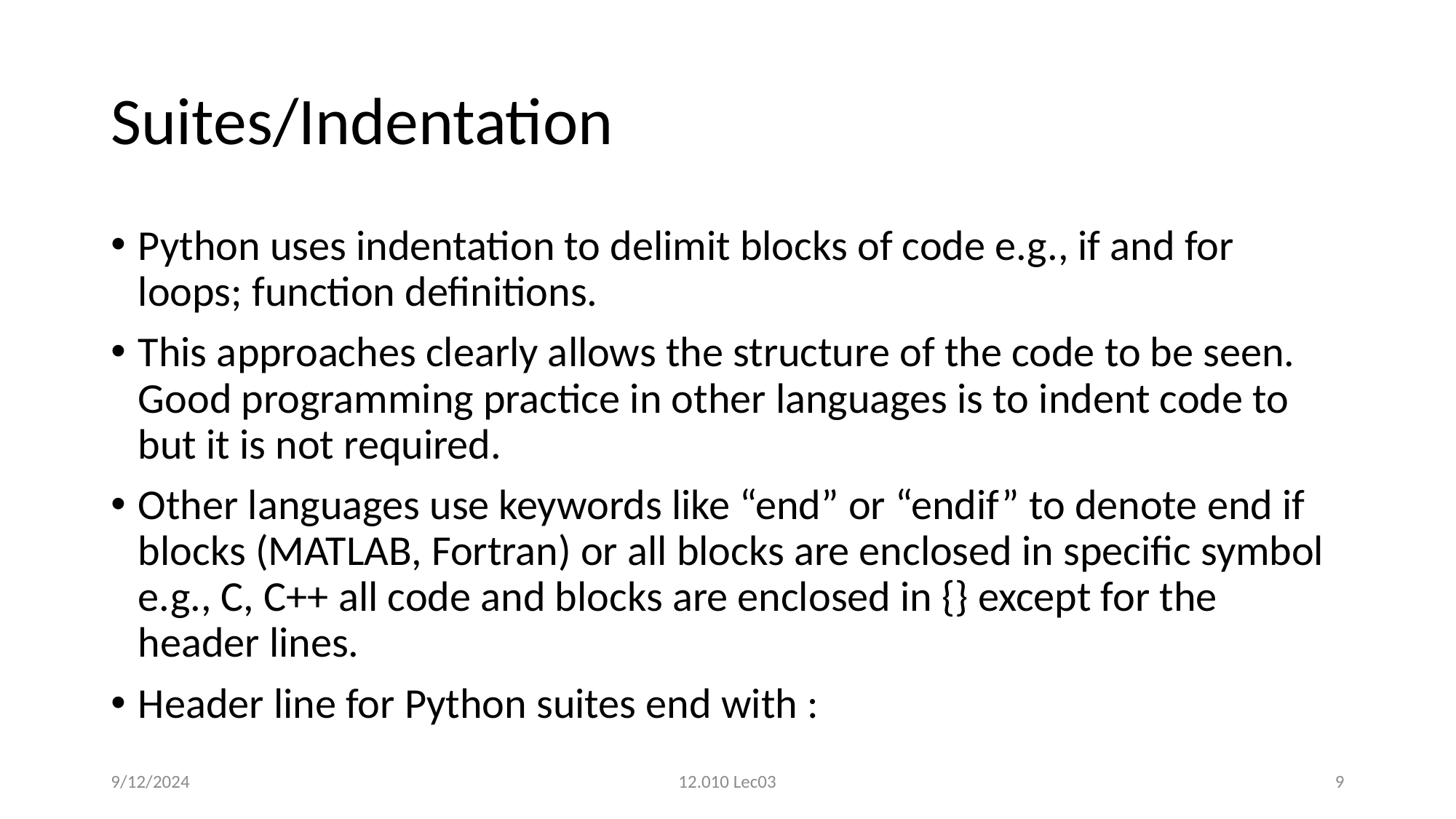

# Suites/Indentation
Python uses indentation to delimit blocks of code e.g., if and for loops; function definitions.
This approaches clearly allows the structure of the code to be seen.  Good programming practice in other languages is to indent code to but it is not required.
Other languages use keywords like “end” or “endif” to denote end if blocks (MATLAB, Fortran) or all blocks are enclosed in specific symbol e.g., C, C++ all code and blocks are enclosed in {} except for the header lines.
Header line for Python suites end with :
9/12/2024
12.010 Lec03
9